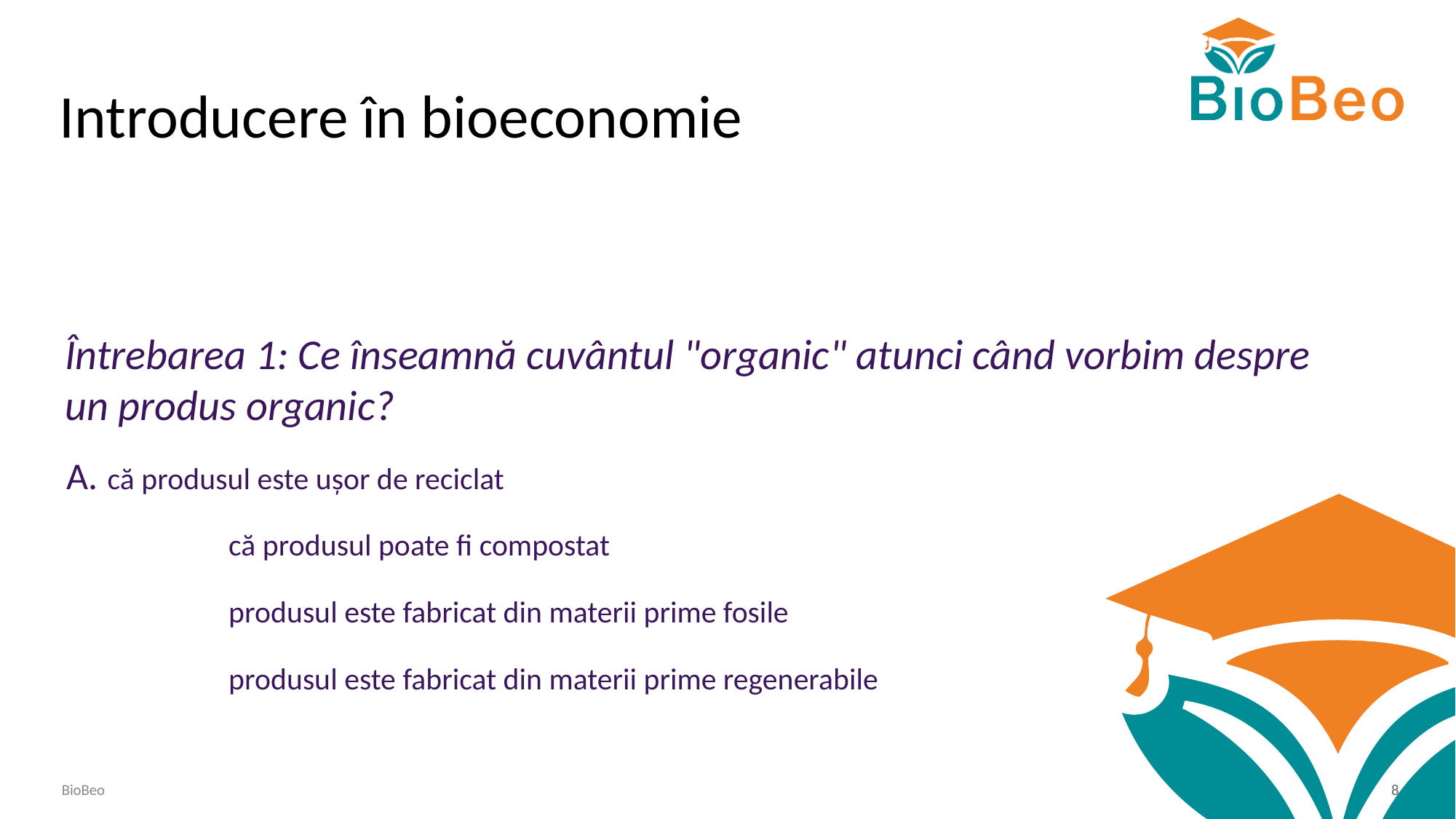

# Introducere în bioeconomie
Întrebarea 1: Ce înseamnă cuvântul "organic" atunci când vorbim despre un produs organic?
că produsul este ușor de reciclat
că produsul poate fi compostat
produsul este fabricat din materii prime fosile
produsul este fabricat din materii prime regenerabile
BioBeo
8